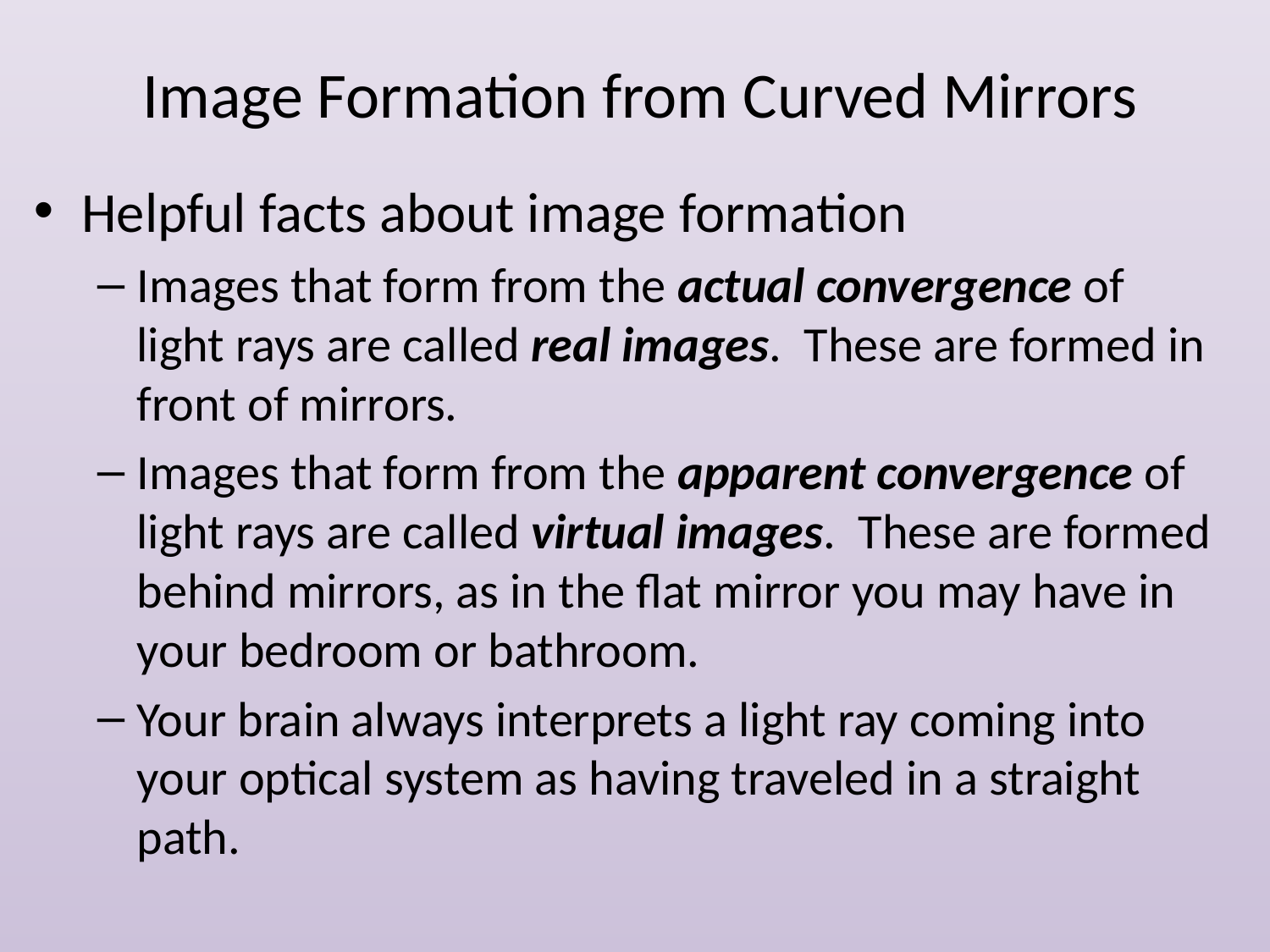

# Image Formation from Curved Mirrors
Helpful facts about image formation
Images that form from the actual convergence of light rays are called real images.  These are formed in front of mirrors.
Images that form from the apparent convergence of light rays are called virtual images.  These are formed behind mirrors, as in the flat mirror you may have in your bedroom or bathroom.
Your brain always interprets a light ray coming into your optical system as having traveled in a straight path.